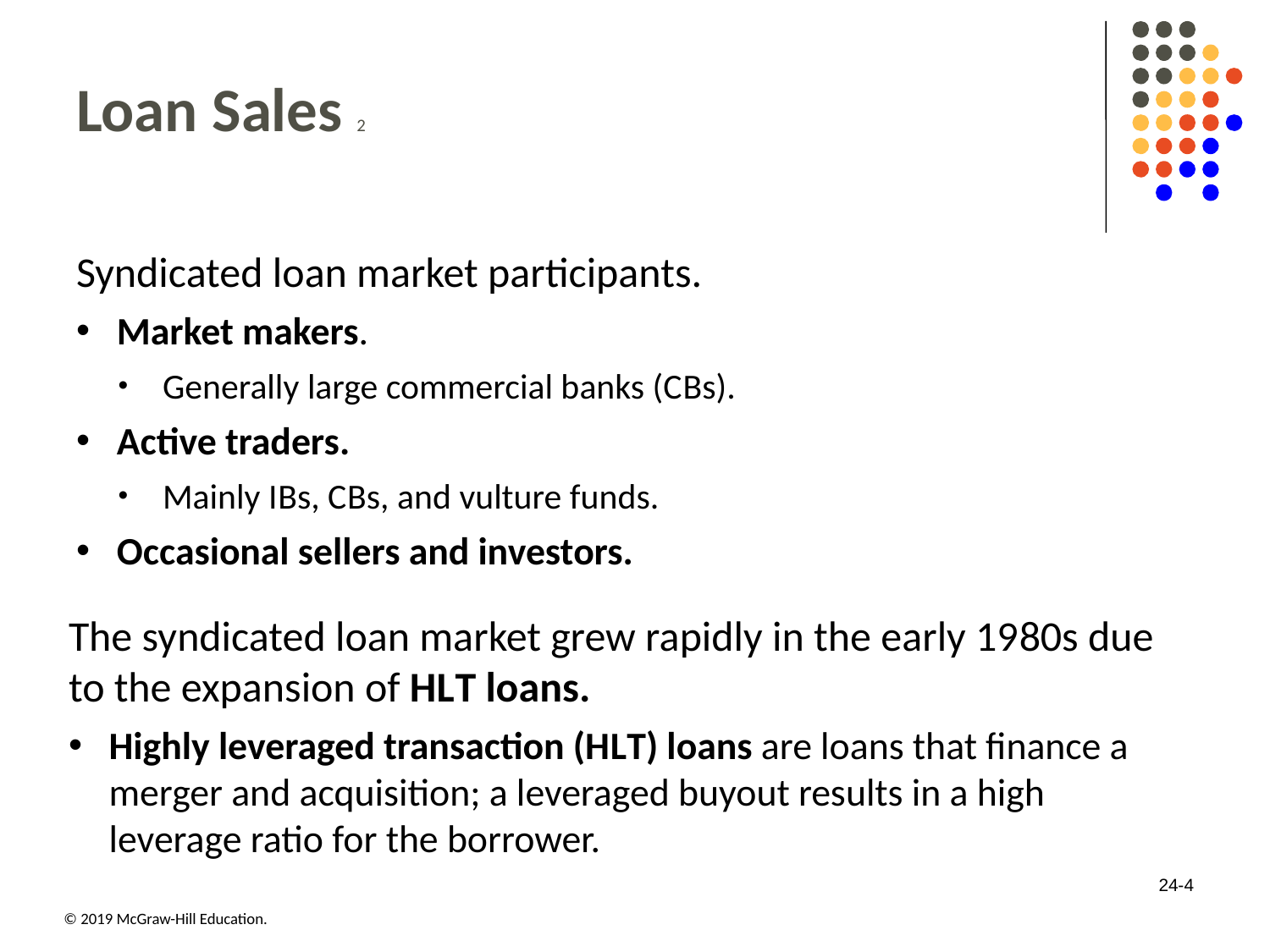

# Loan Sales 2
Syndicated loan market participants.
Market makers.
Generally large commercial banks (C Bs).
Active traders.
Mainly I Bs, C Bs, and vulture funds.
Occasional sellers and investors.
The syndicated loan market grew rapidly in the early 19 80s due to the expansion of H L T loans.
Highly leveraged transaction (H L T) loans are loans that finance a merger and acquisition; a leveraged buyout results in a high leverage ratio for the borrower.
24-4